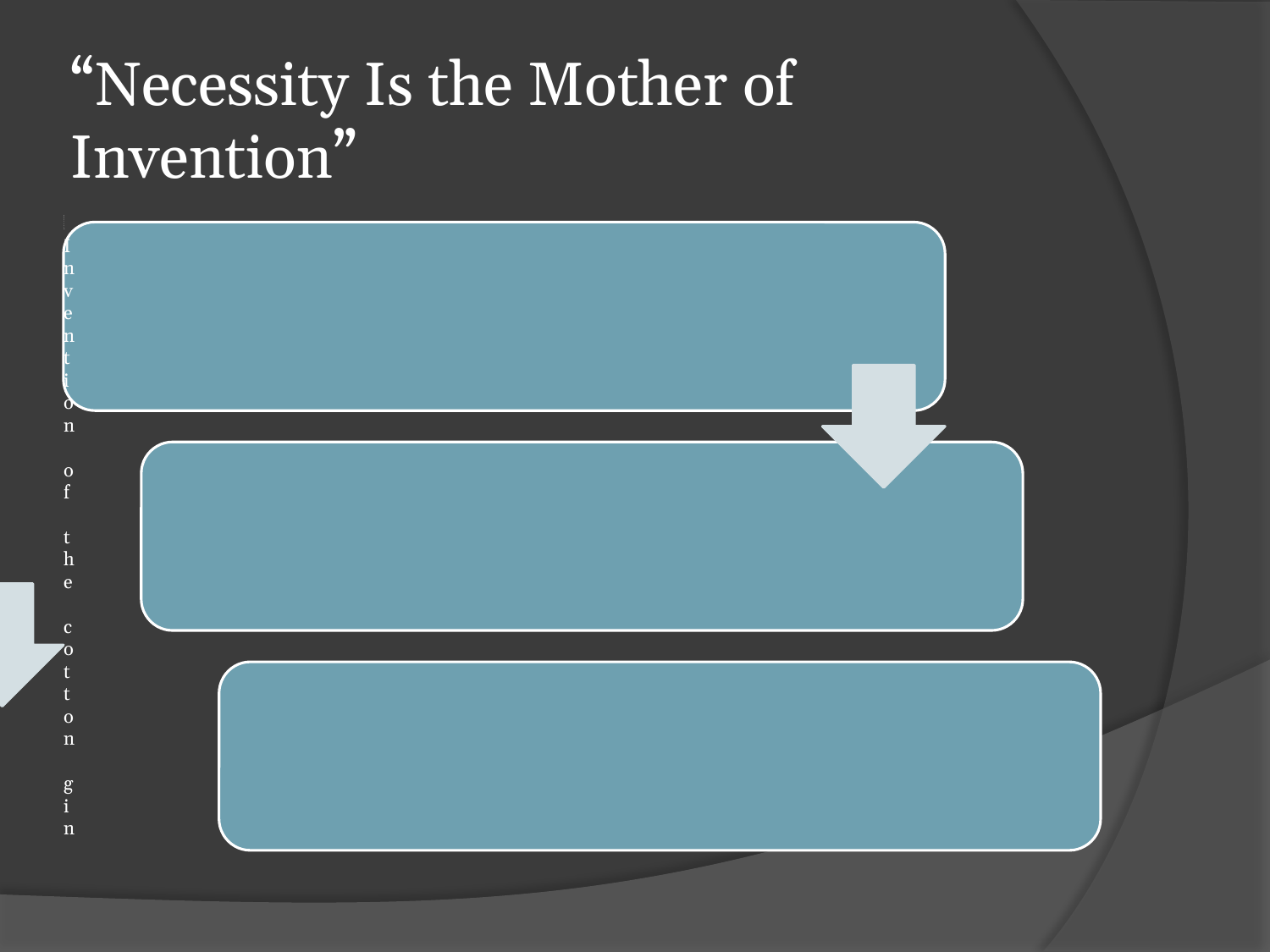

# “Necessity Is the Mother of Invention”
Invention of the cotton gin